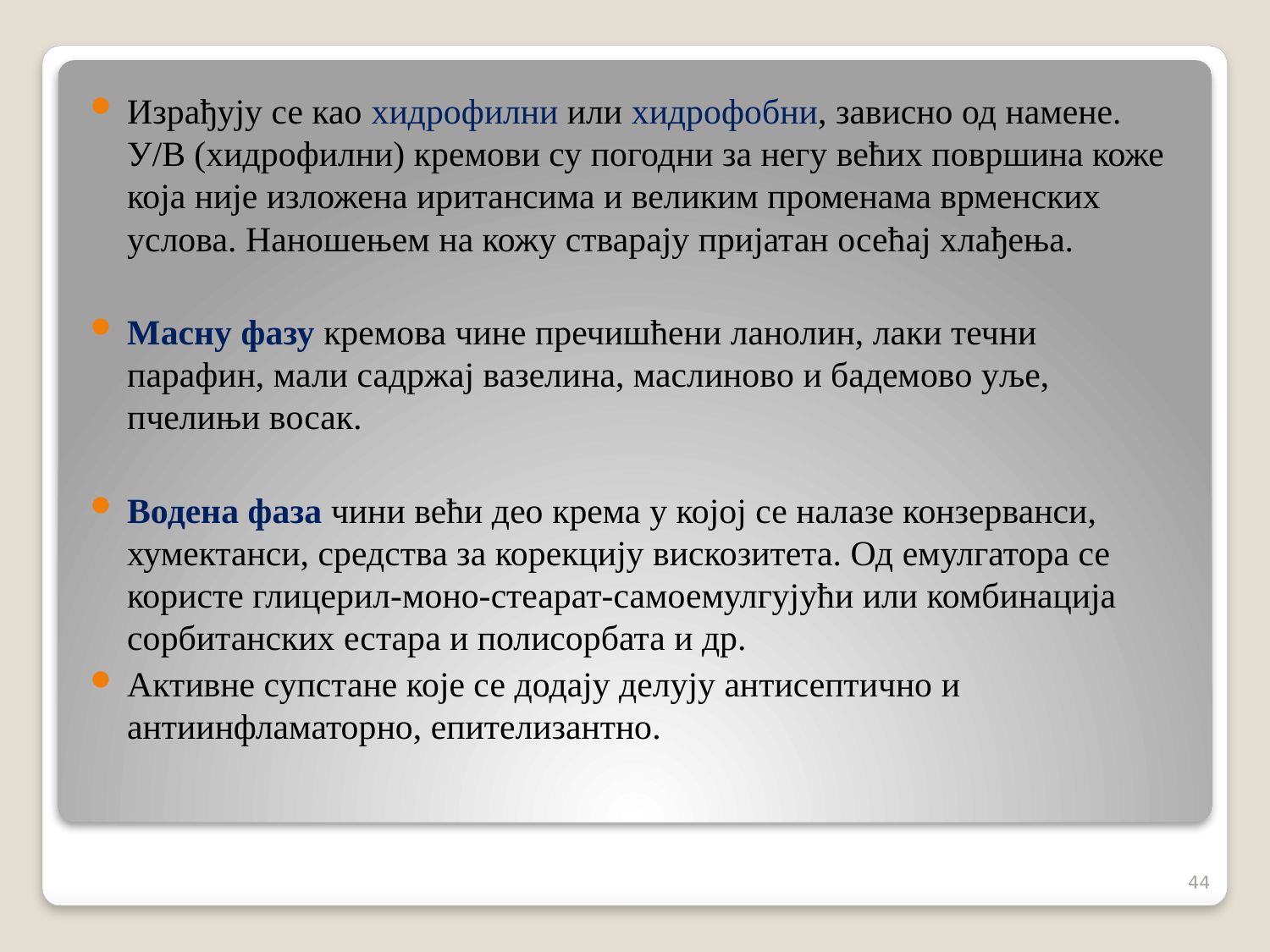

Израђују се као хидрофилни или хидрофобни, зависно од намене.  У/В (хидрофилни) кремови су погодни за негу већих површина коже која није изложена иритансима и великим променама врменских услова. Наношењем на кожу стварају пријатан осећај хлађења.

Масну фазу кремова чине пречишћени ланолин, лаки течни парафин, мали садржај вазелина, маслиново и бадемово уље, пчелињи восак.

Водена фаза чини већи део крема у којој се налазе конзерванси, хумектанси, средства за корекцију вискозитета. Од емулгатора се користе глицерил-моно-стеарат-самоемулгујући или комбинација сорбитанских естара и полисорбата и др.
Активне супстане које се додају делују антисептично и антиинфламаторно, епителизантно.

44